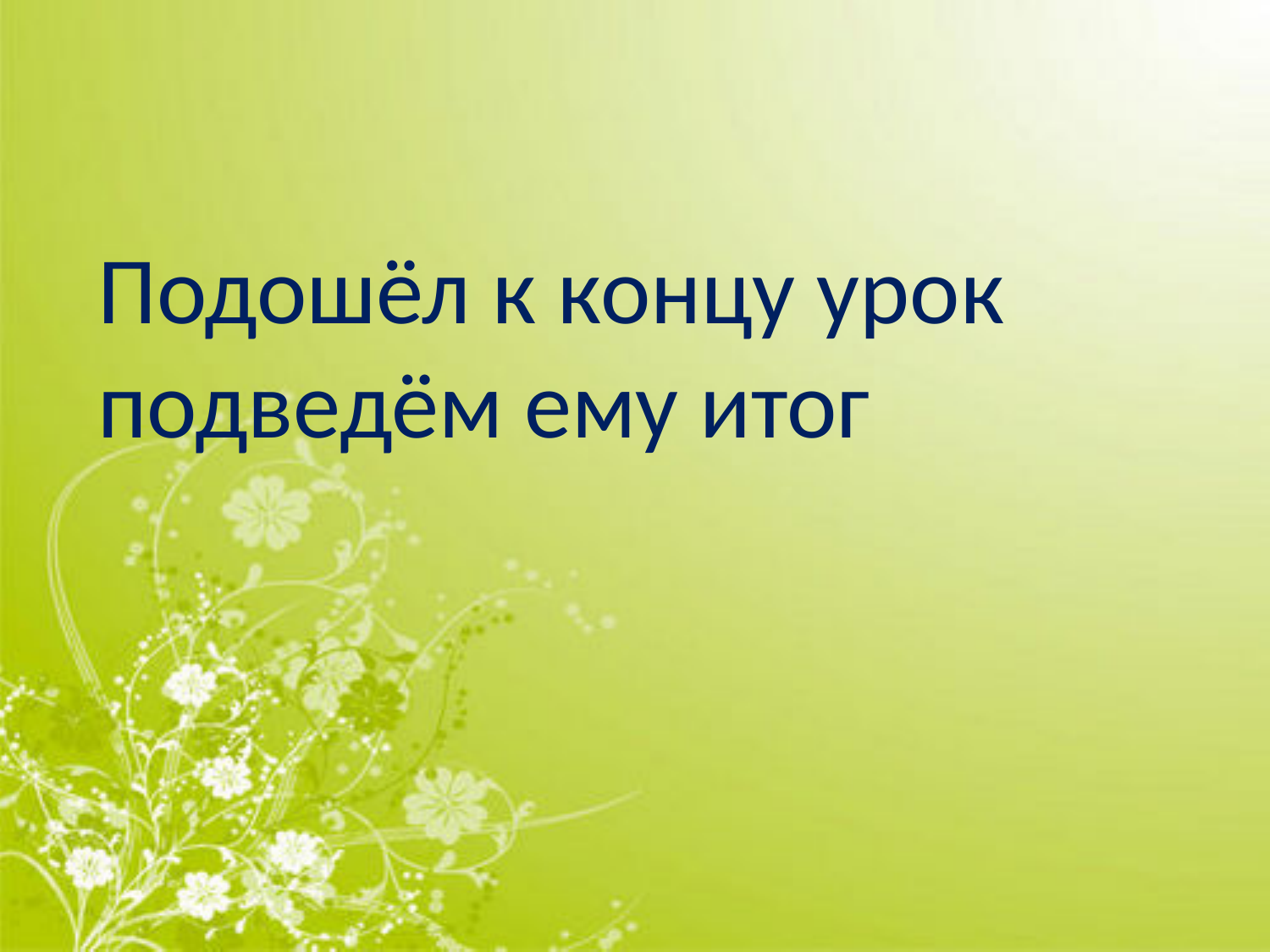

#
 Подошёл к концу урок
 подведём ему итог